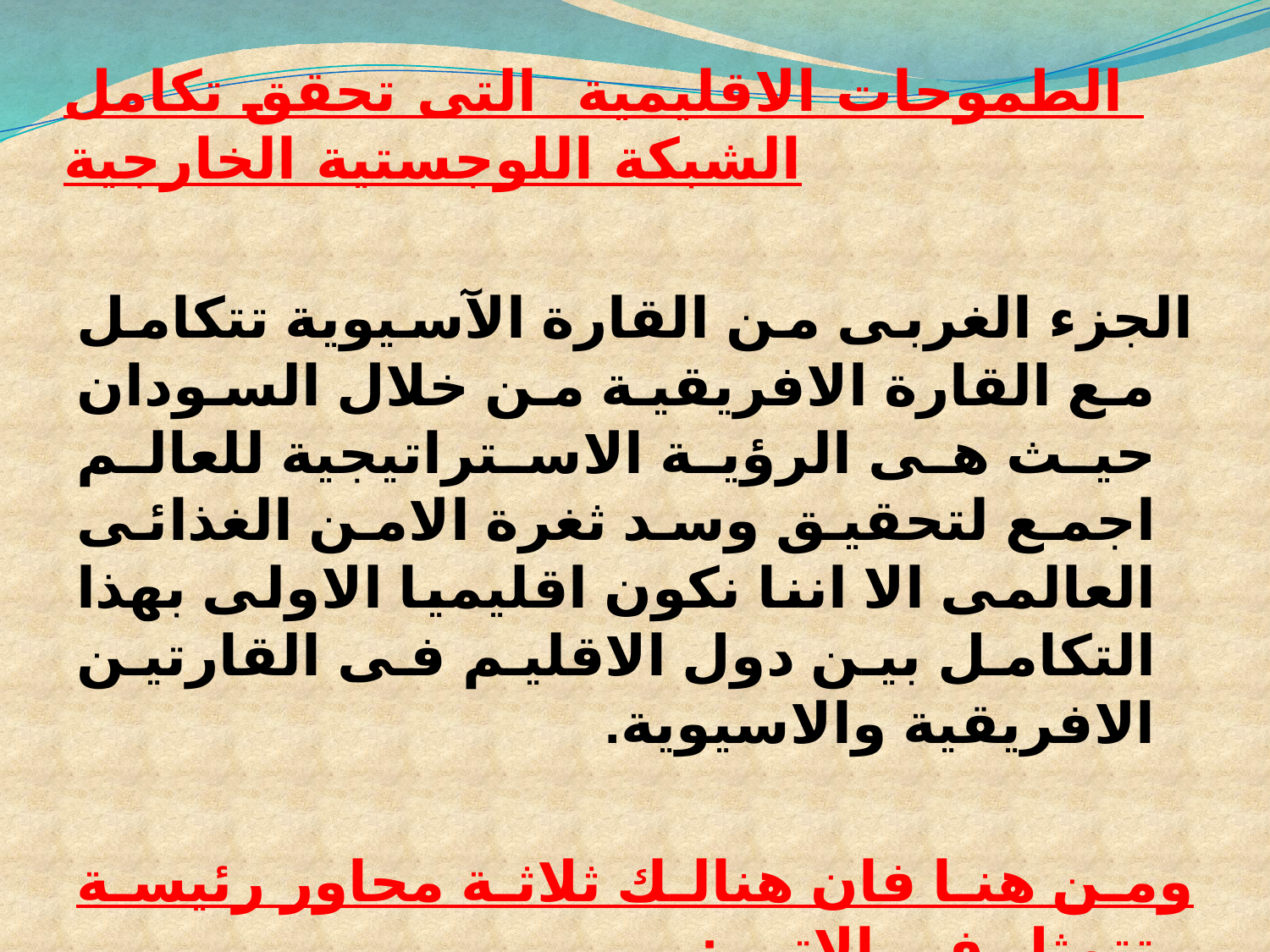

# الطموحات الاقليمية  التى تحقق تكامل الشبكة اللوجستية الخارجية
	الجزء الغربى من القارة الآسيوية تتكامل مع القارة الافريقية من خلال السودان حيث هى الرؤية الاستراتيجية للعالم اجمع لتحقيق وسد ثغرة الامن الغذائى العالمى الا اننا نكون اقليميا الاولى بهذا التكامل بين دول الاقليم فى القارتين الافريقية والاسيوية.

ومن هنا فان هنالك ثلاثة محاور رئيسة تتمثل فى الاتى :